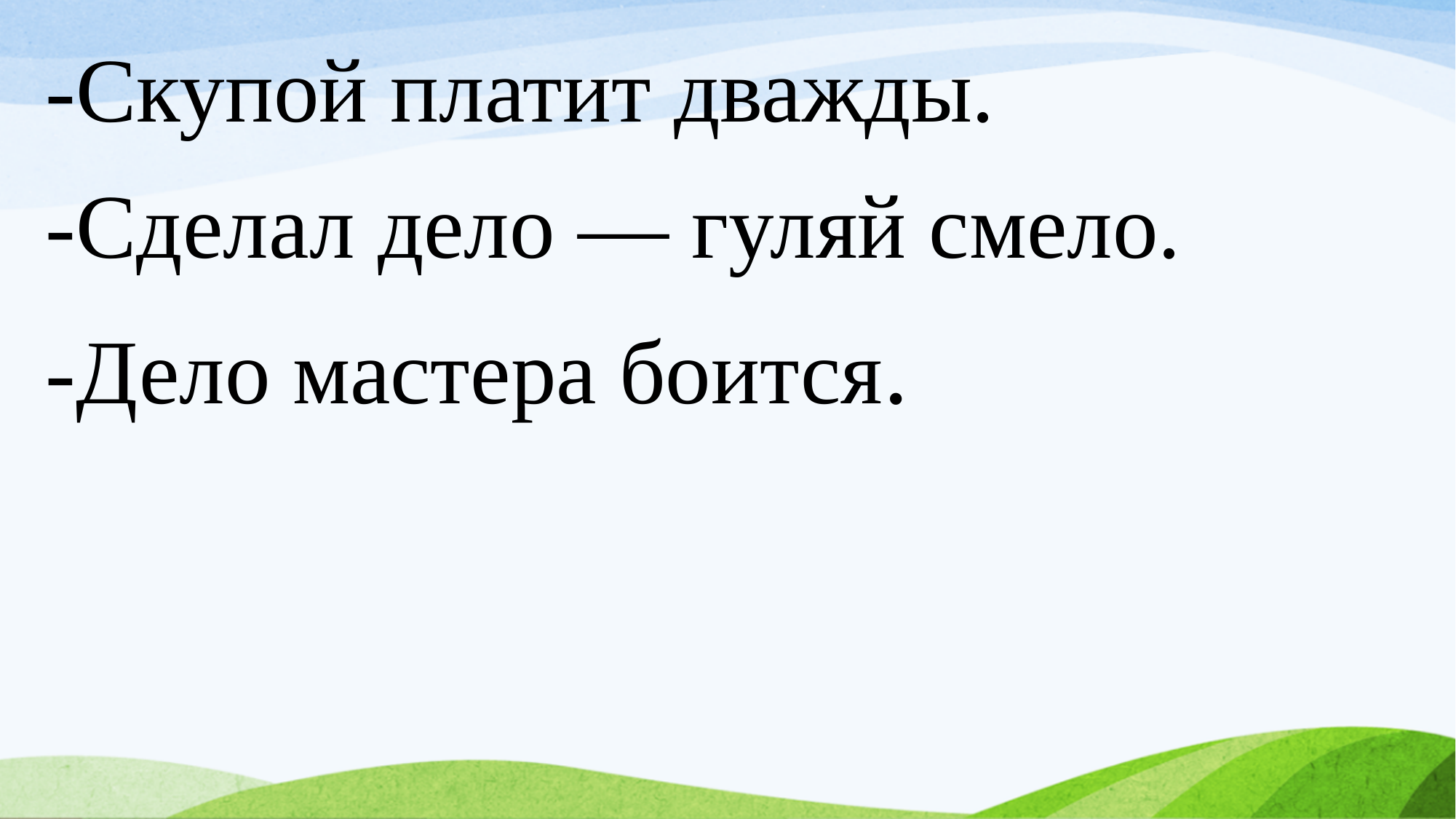

-Скупой платит дважды.
-Сделал дело — гуляй смело.
-Дело мастера боится.